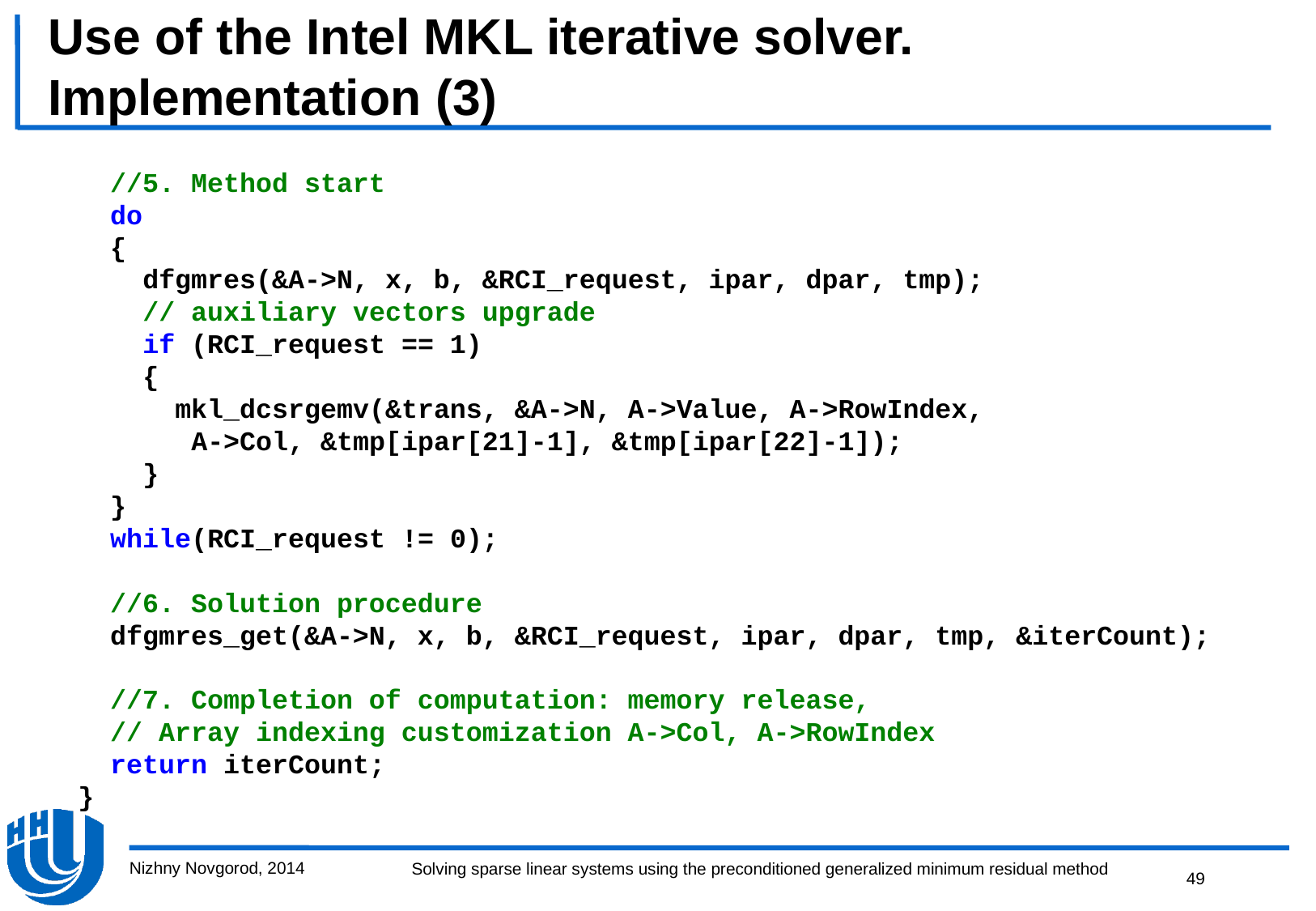

# Use of the Intel MKL iterative solver. Implementation (3)
  //5. Method start
  do
  {
    dfgmres(&A->N, x, b, &RCI_request, ipar, dpar, tmp);
    // auxiliary vectors upgrade
    if (RCI_request == 1)
    {
      mkl_dcsrgemv(&trans, &A->N, A->Value, A->RowIndex,
       A->Col, &tmp[ipar[21]-1], &tmp[ipar[22]-1]);
    }
  }
  while(RCI_request != 0);

  //6. Solution procedure
  dfgmres_get(&A->N, x, b, &RCI_request, ipar, dpar, tmp, &iterCount);

  //7. Completion of computation: memory release,
  // Array indexing customization A->Col, A->RowIndex
  return iterCount;
}

Nizhny Novgorod, 2014
49
Solving sparse linear systems using the preconditioned generalized minimum residual method